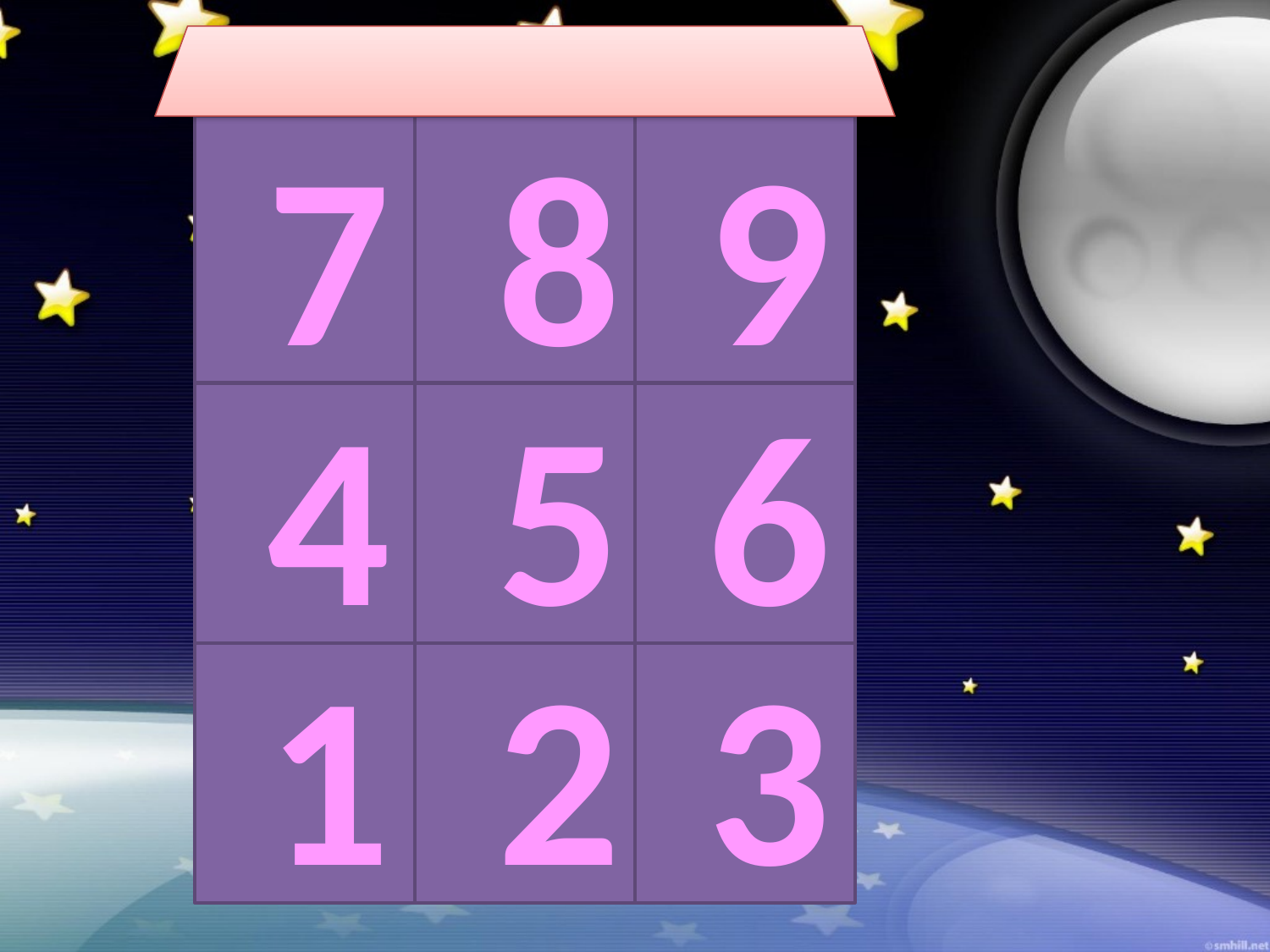

7
8
9

4
5
6

1
2
3